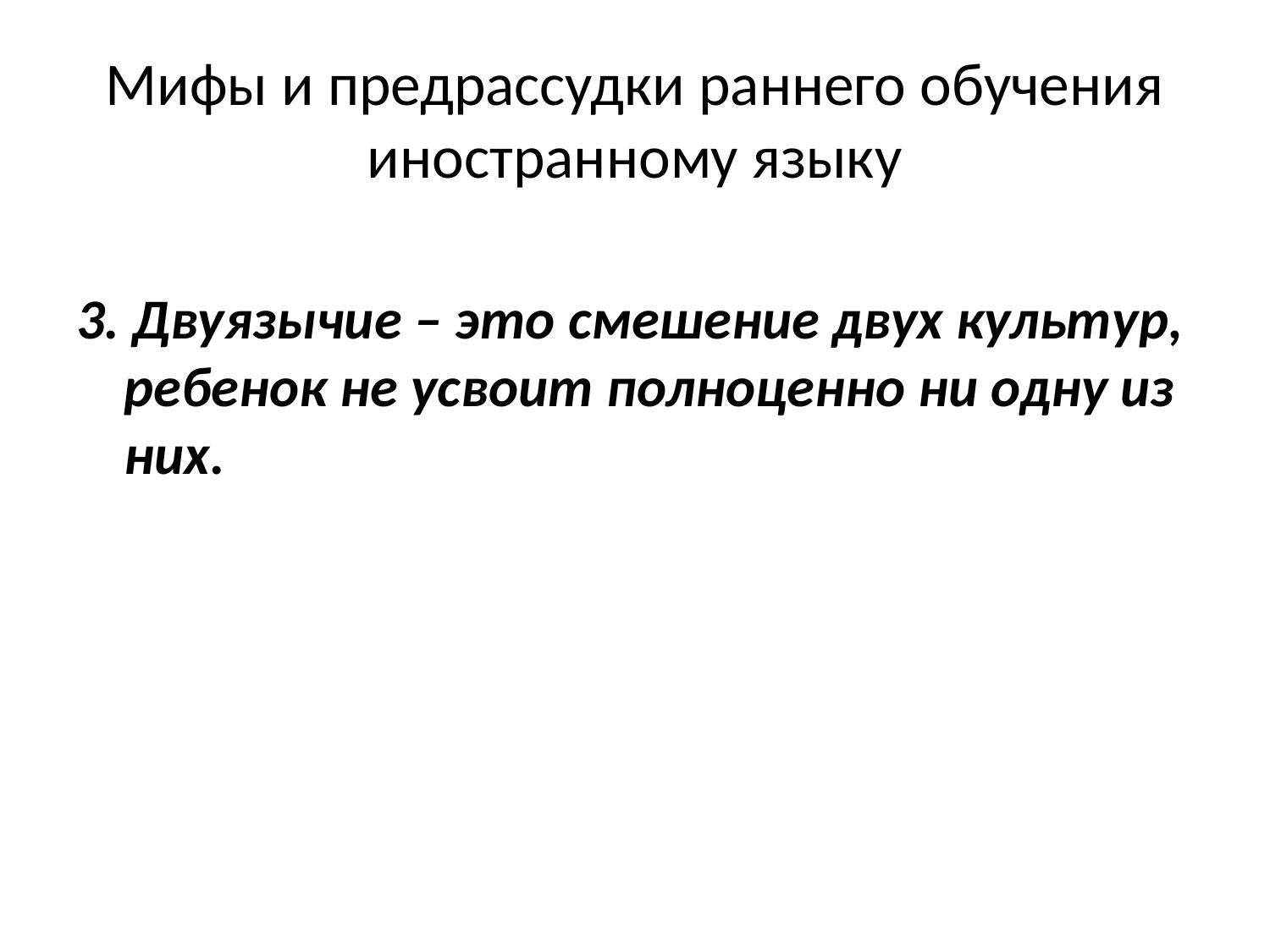

# Мифы и предрассудки раннего обучения иностранному языку
3. Двуязычие – это смешение двух культур, ребенок не усвоит полноценно ни одну из них.